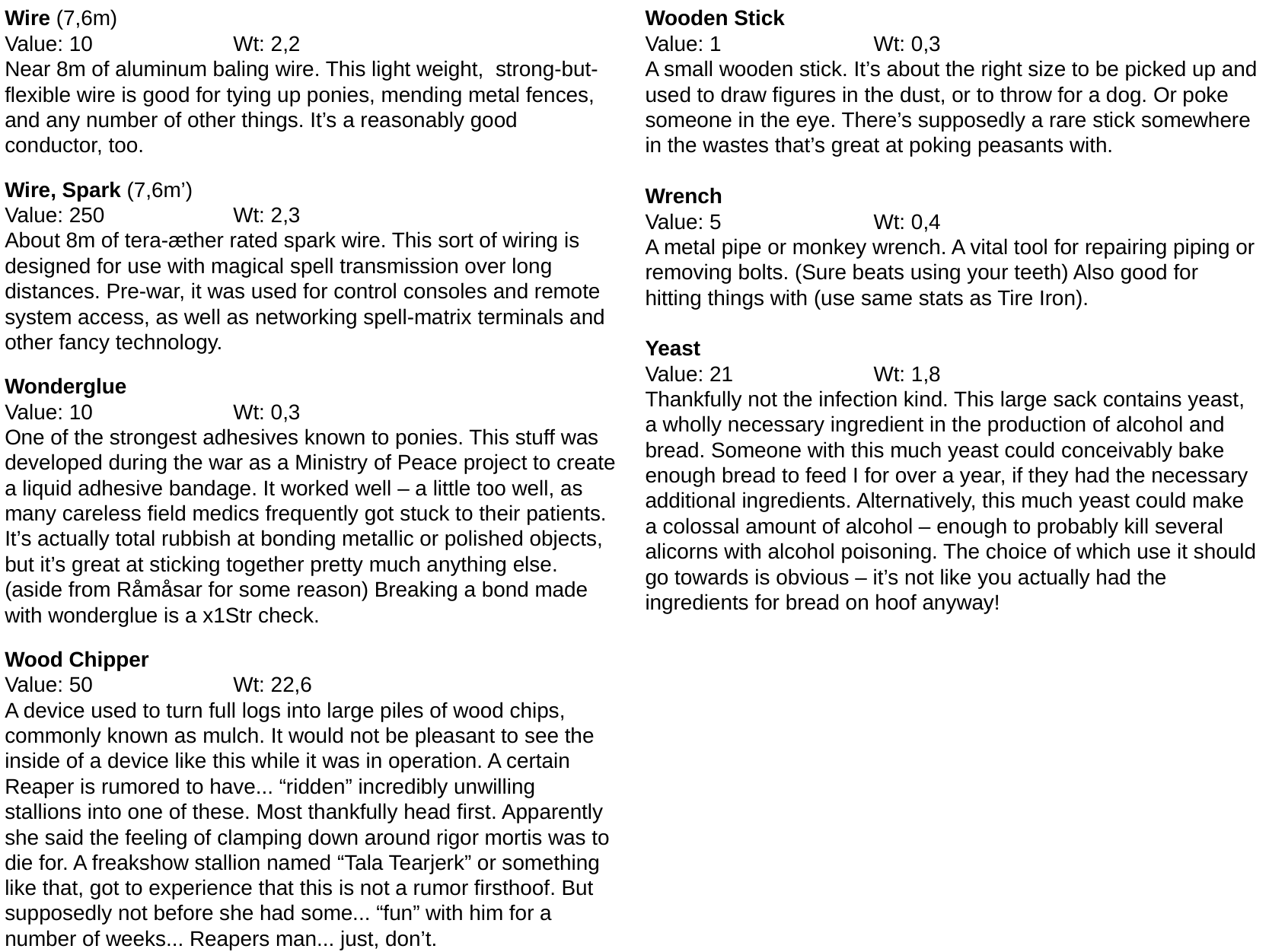

Wire (7,6m)
Value: 10		Wt: 2,2
Near 8m of aluminum baling wire. This light weight,  strong-but-flexible wire is good for tying up ponies, mending metal fences, and any number of other things. It’s a reasonably good conductor, too.

Wire, Spark (7,6m’)
Value: 250		Wt: 2,3
About 8m of tera-ӕther rated spark wire. This sort of wiring is designed for use with magical spell transmission over long distances. Pre-war, it was used for control consoles and remote system access, as well as networking spell-matrix terminals and other fancy technology.

Wonderglue
Value: 10		Wt: 0,3
One of the strongest adhesives known to ponies. This stuff was developed during the war as a Ministry of Peace project to create a liquid adhesive bandage. It worked well – a little too well, as many careless field medics frequently got stuck to their patients. It’s actually total rubbish at bonding metallic or polished objects, but it’s great at sticking together pretty much anything else. (aside from Råmåsar for some reason) Breaking a bond made with wonderglue is a x1Str check.

Wood Chipper
Value: 50		Wt: 22,6
A device used to turn full logs into large piles of wood chips, commonly known as mulch. It would not be pleasant to see the inside of a device like this while it was in operation. A certain Reaper is rumored to have... “ridden” incredibly unwilling stallions into one of these. Most thankfully head first. Apparently she said the feeling of clamping down around rigor mortis was to die for. A freakshow stallion named “Tala Tearjerk” or something like that, got to experience that this is not a rumor firsthoof. But supposedly not before she had some... “fun” with him for a number of weeks... Reapers man... just, don’t.

Wooden Stick
Value: 1		Wt: 0,3
A small wooden stick. It’s about the right size to be picked up and used to draw figures in the dust, or to throw for a dog. Or poke someone in the eye. There’s supposedly a rare stick somewhere in the wastes that’s great at poking peasants with.

Wrench
Value: 5		Wt: 0,4
A metal pipe or monkey wrench. A vital tool for repairing piping or removing bolts. (Sure beats using your teeth) Also good for hitting things with (use same stats as Tire Iron).

Yeast
Value: 21		Wt: 1,8
Thankfully not the infection kind. This large sack contains yeast, a wholly necessary ingredient in the production of alcohol and bread. Someone with this much yeast could conceivably bake enough bread to feed I for over a year, if they had the necessary additional ingredients. Alternatively, this much yeast could make a colossal amount of alcohol – enough to probably kill several alicorns with alcohol poisoning. The choice of which use it should go towards is obvious – it’s not like you actually had the ingredients for bread on hoof anyway!